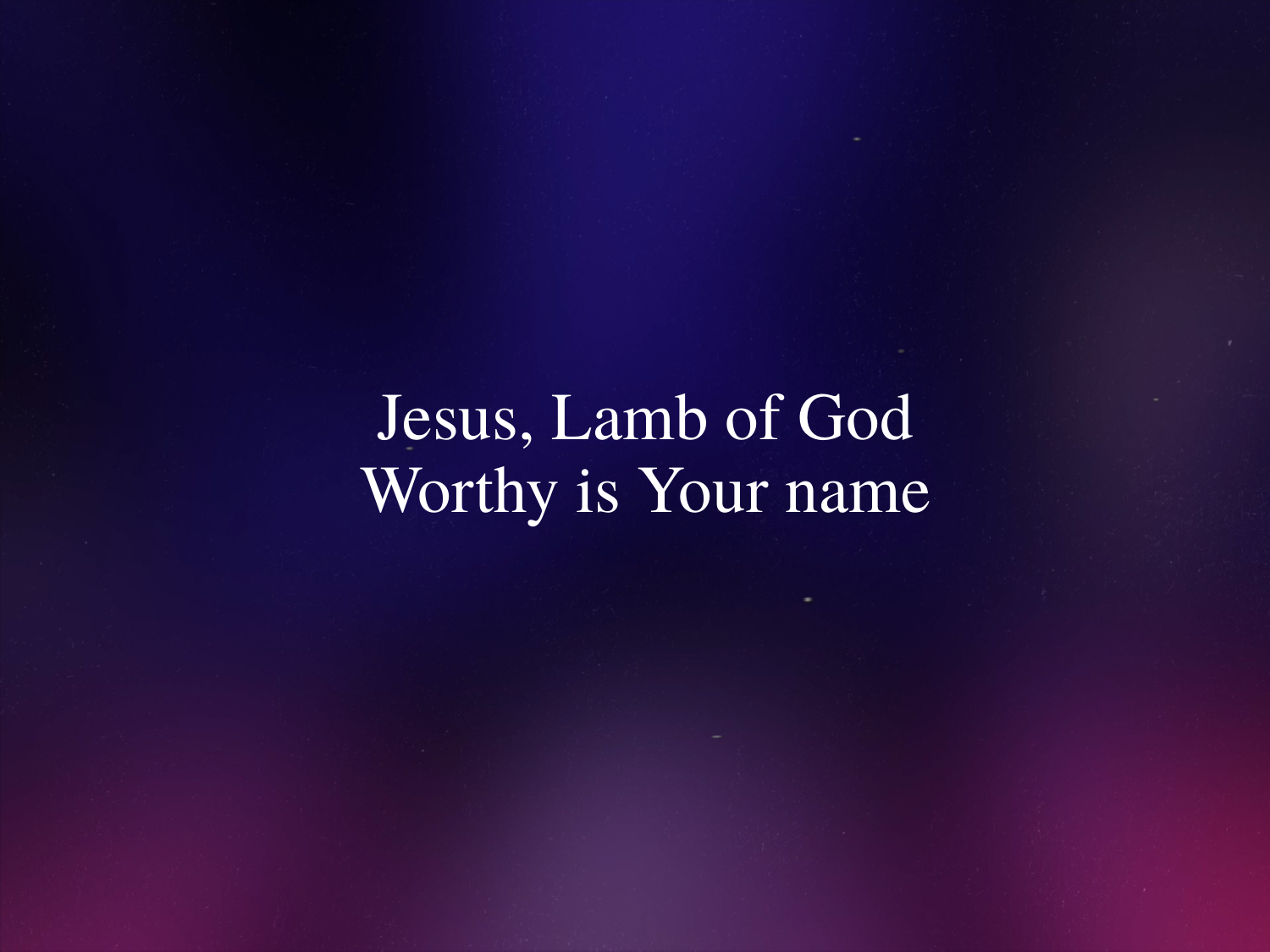

# Jesus, Lamb of God Worthy is Your name